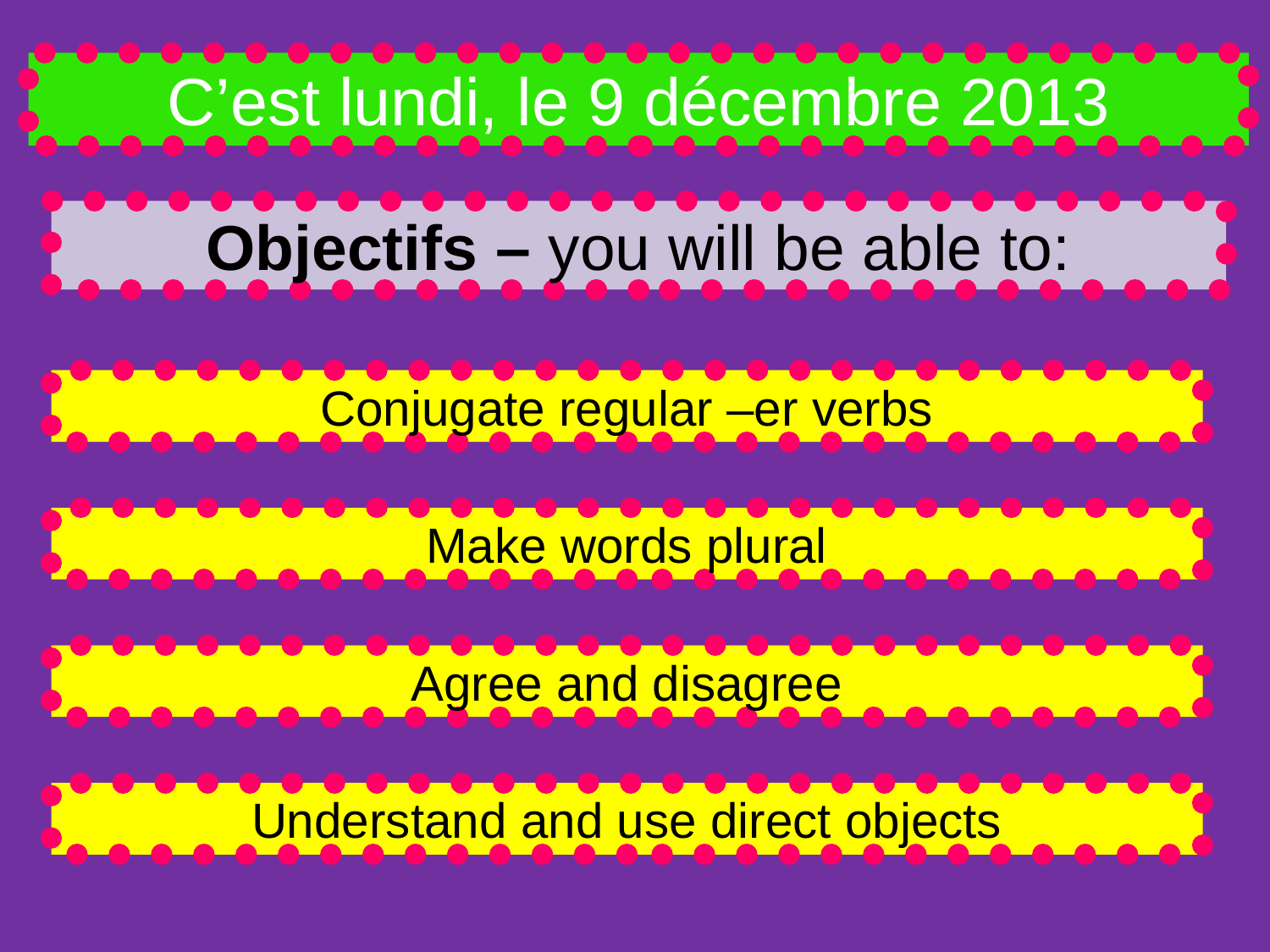

C’est lundi, le 9 décembre 2013
Objectifs – you will be able to:
Conjugate regular –er verbs
Make words plural
Agree and disagree
Understand and use direct objects